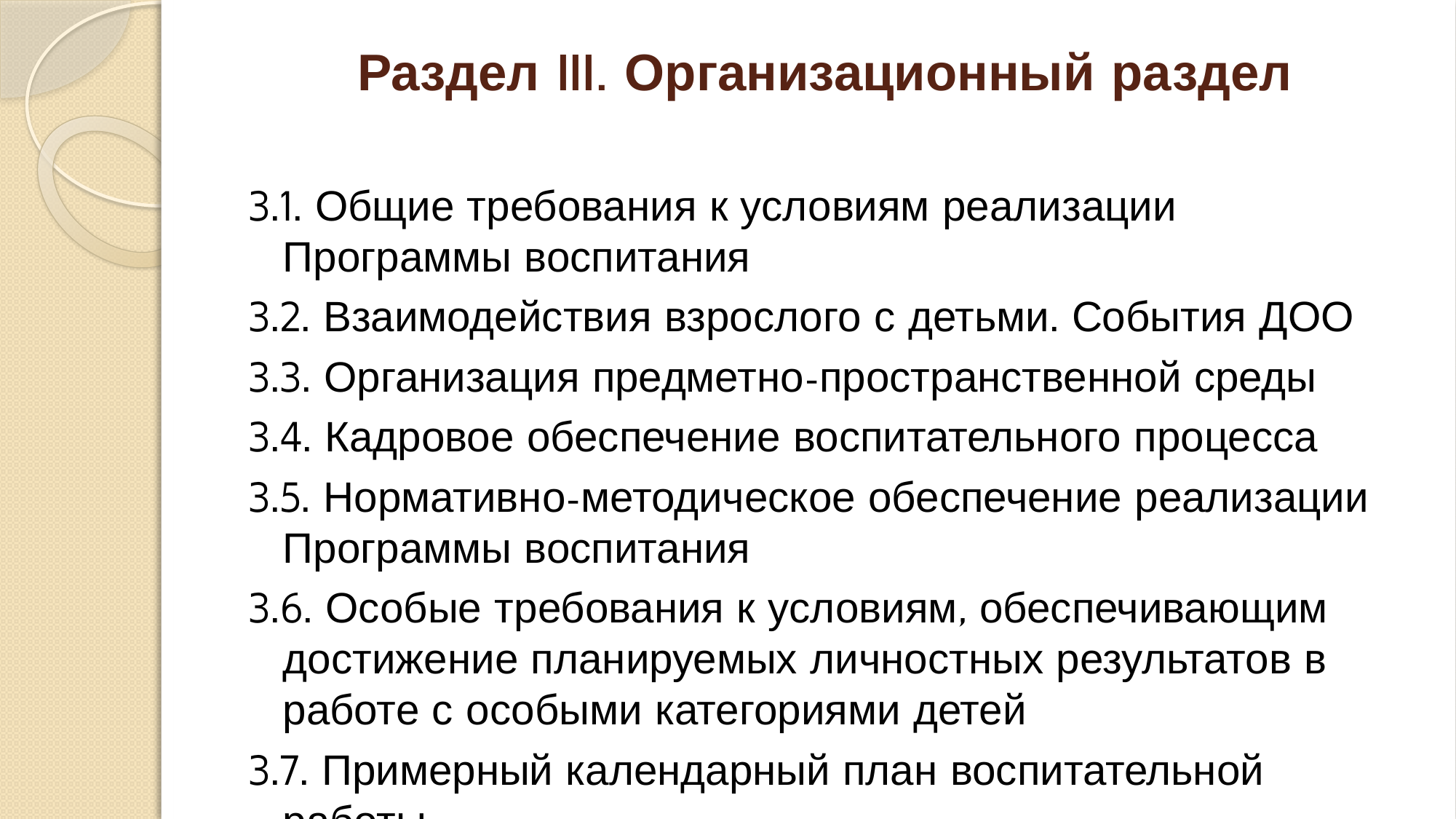

# Раздел III. Организационный раздел
3.1. Общие требования к условиям реализации Программы воспитания
3.2. Взаимодействия взрослого с детьми. События ДОО
3.3. Организация предметно-пространственной среды
3.4. Кадровое обеспечение воспитательного процесса
3.5. Нормативно-методическое обеспечение реализации Программы воспитания
3.6. Особые требования к условиям, обеспечивающим достижение планируемых личностных результатов в работе с особыми категориями детей
3.7. Примерный календарный план воспитательной работы